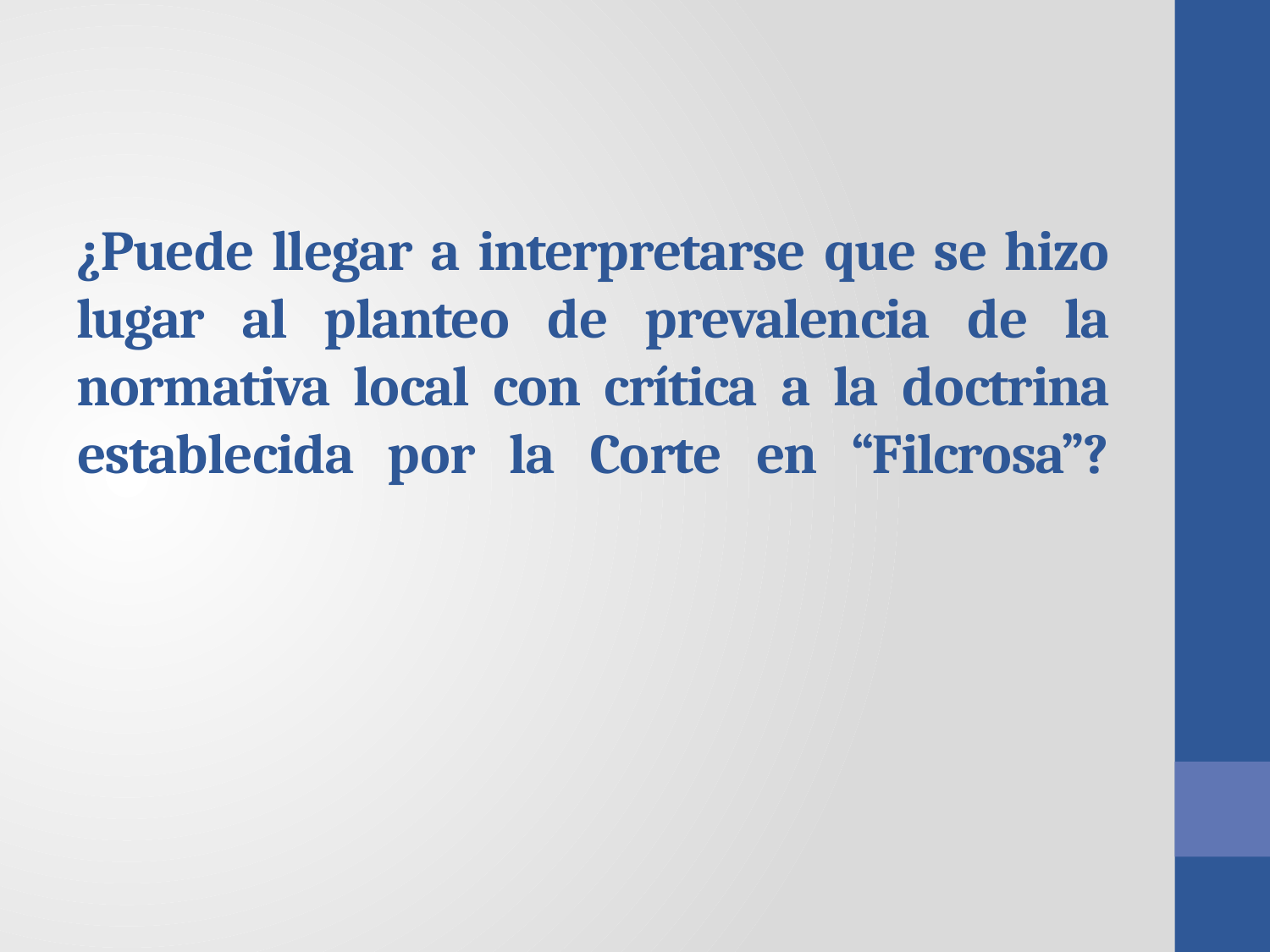

# ¿Puede llegar a interpretarse que se hizo lugar al planteo de prevalencia de la normativa local con crítica a la doctrina establecida por la Corte en “Filcrosa”?